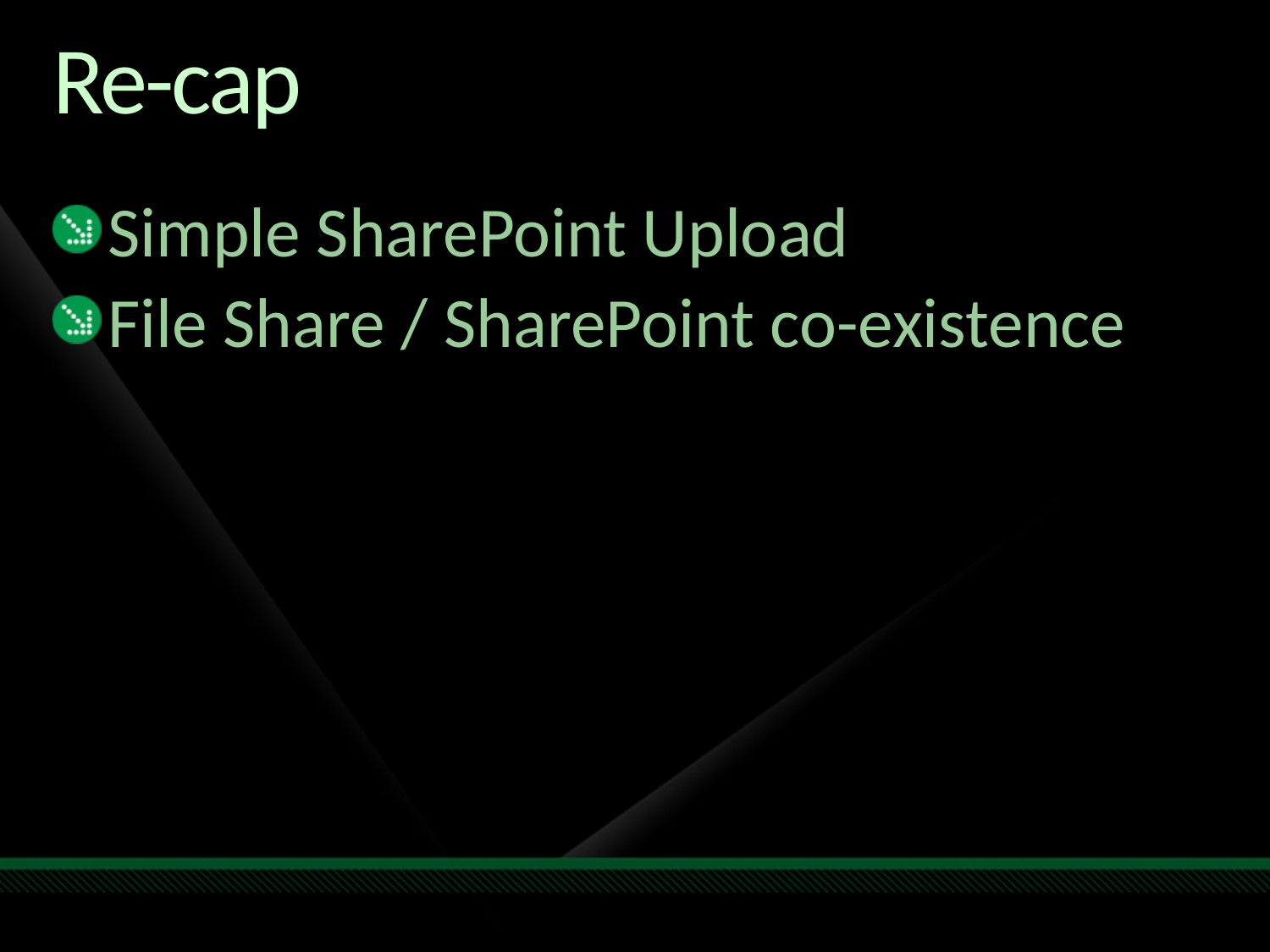

# Re-cap
Simple SharePoint Upload
File Share / SharePoint co-existence